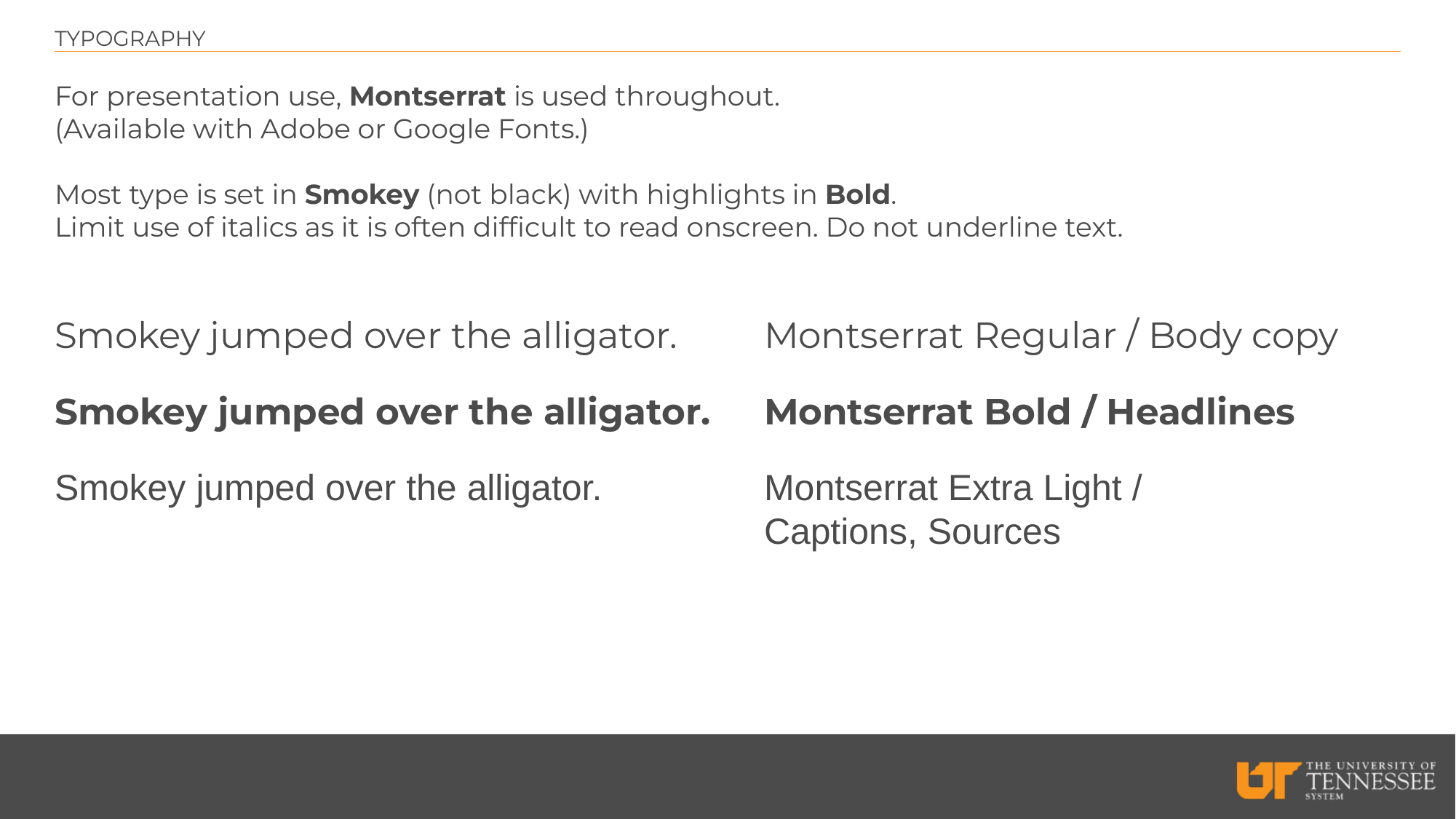

TYPOGRAPHY
For presentation use, Montserrat is used throughout.
(Available with Adobe or Google Fonts.)

Most type is set in Smokey (not black) with highlights in Bold.
Limit use of italics as it is often difficult to read onscreen. Do not underline text.
Smokey jumped over the alligator.
Montserrat Regular / Body copy
Smokey jumped over the alligator.
Montserrat Bold / Headlines
Smokey jumped over the alligator.
Montserrat Extra Light /
Captions, Sources